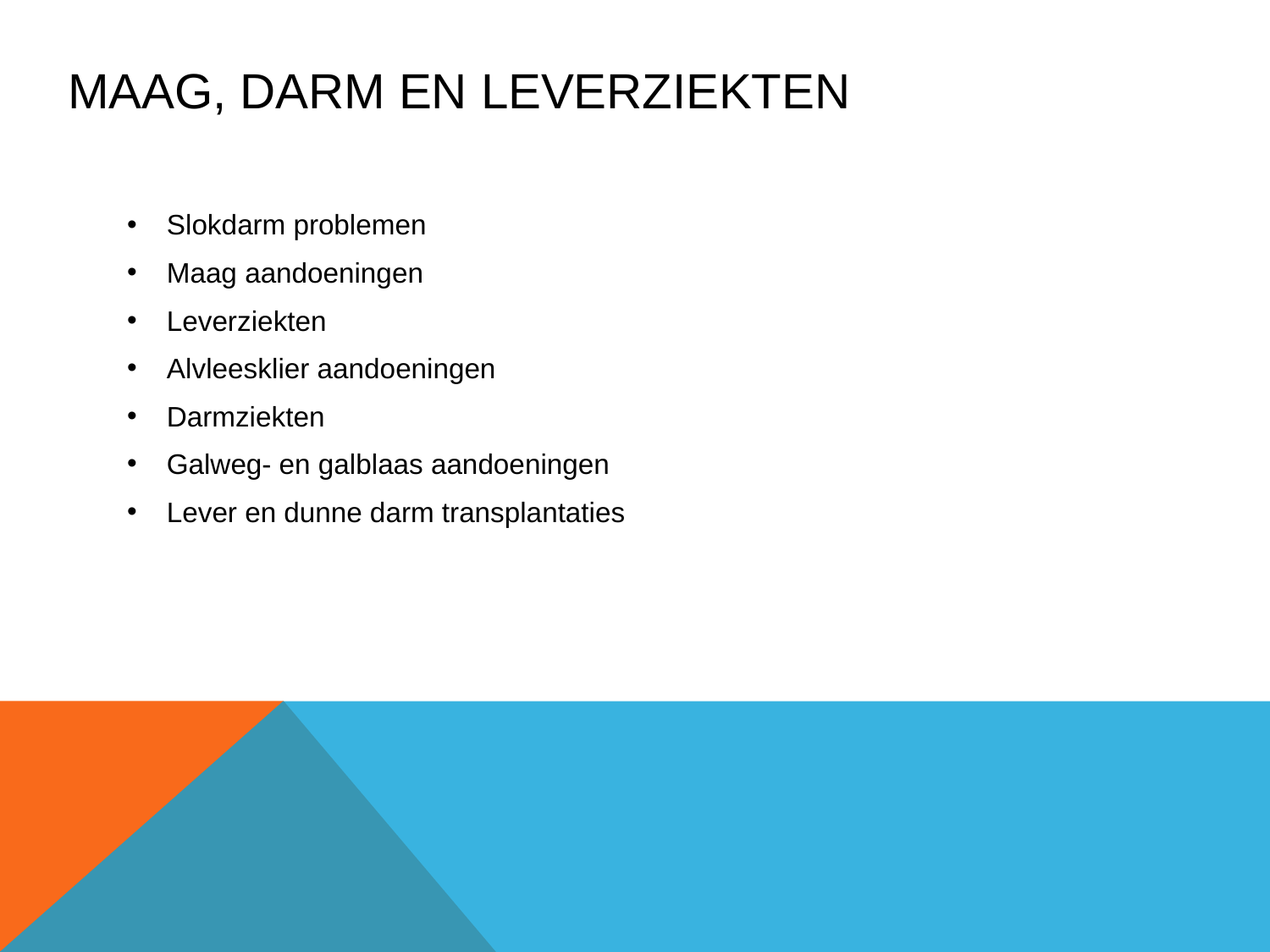

# maag, darm en leverziekten

Slokdarm problemen
Maag aandoeningen
Leverziekten
Alvleesklier aandoeningen
Darmziekten
Galweg- en galblaas aandoeningen
Lever en dunne darm transplantaties